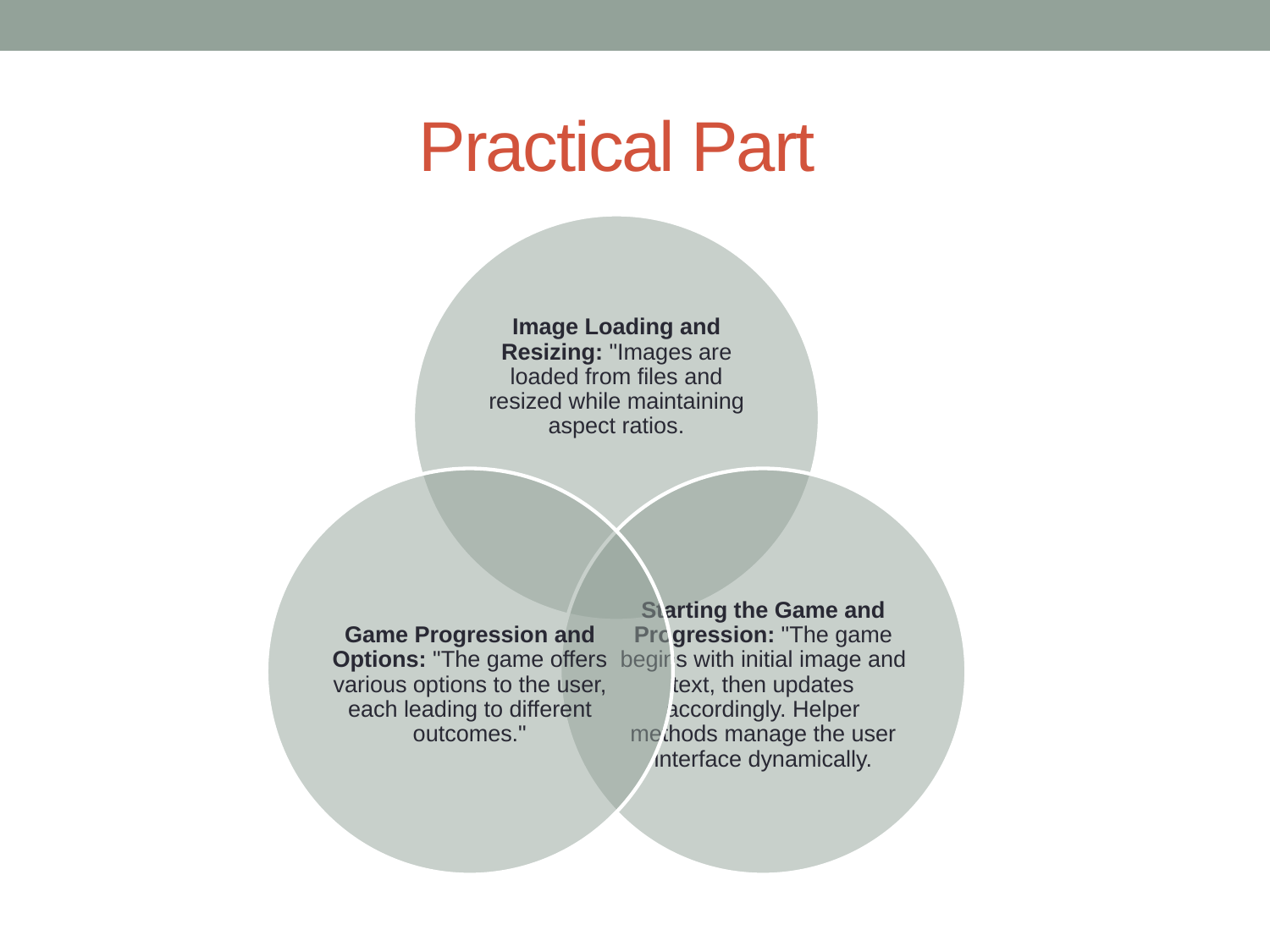

# Practical Part
Image Loading and Resizing: "Images are loaded from files and resized while maintaining aspect ratios.
Starting the Game and Progression: "The game begins with initial image and text, then updates accordingly. Helper methods manage the user interface dynamically.
Game Progression and Options: "The game offers various options to the user, each leading to different outcomes."